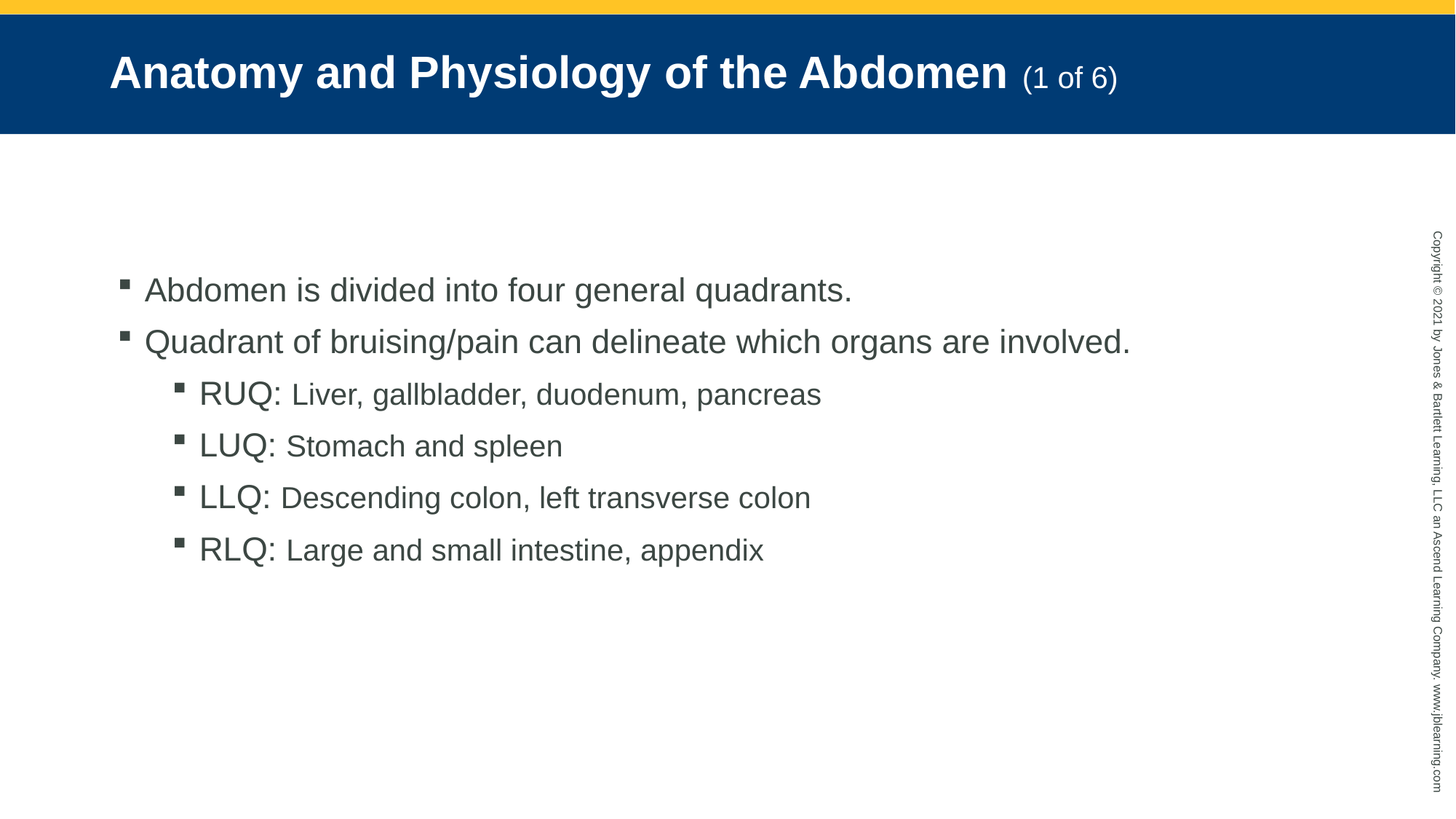

# Anatomy and Physiology of the Abdomen (1 of 6)
Abdomen is divided into four general quadrants.
Quadrant of bruising/pain can delineate which organs are involved.
RUQ: Liver, gallbladder, duodenum, pancreas
LUQ: Stomach and spleen
LLQ: Descending colon, left transverse colon
RLQ: Large and small intestine, appendix